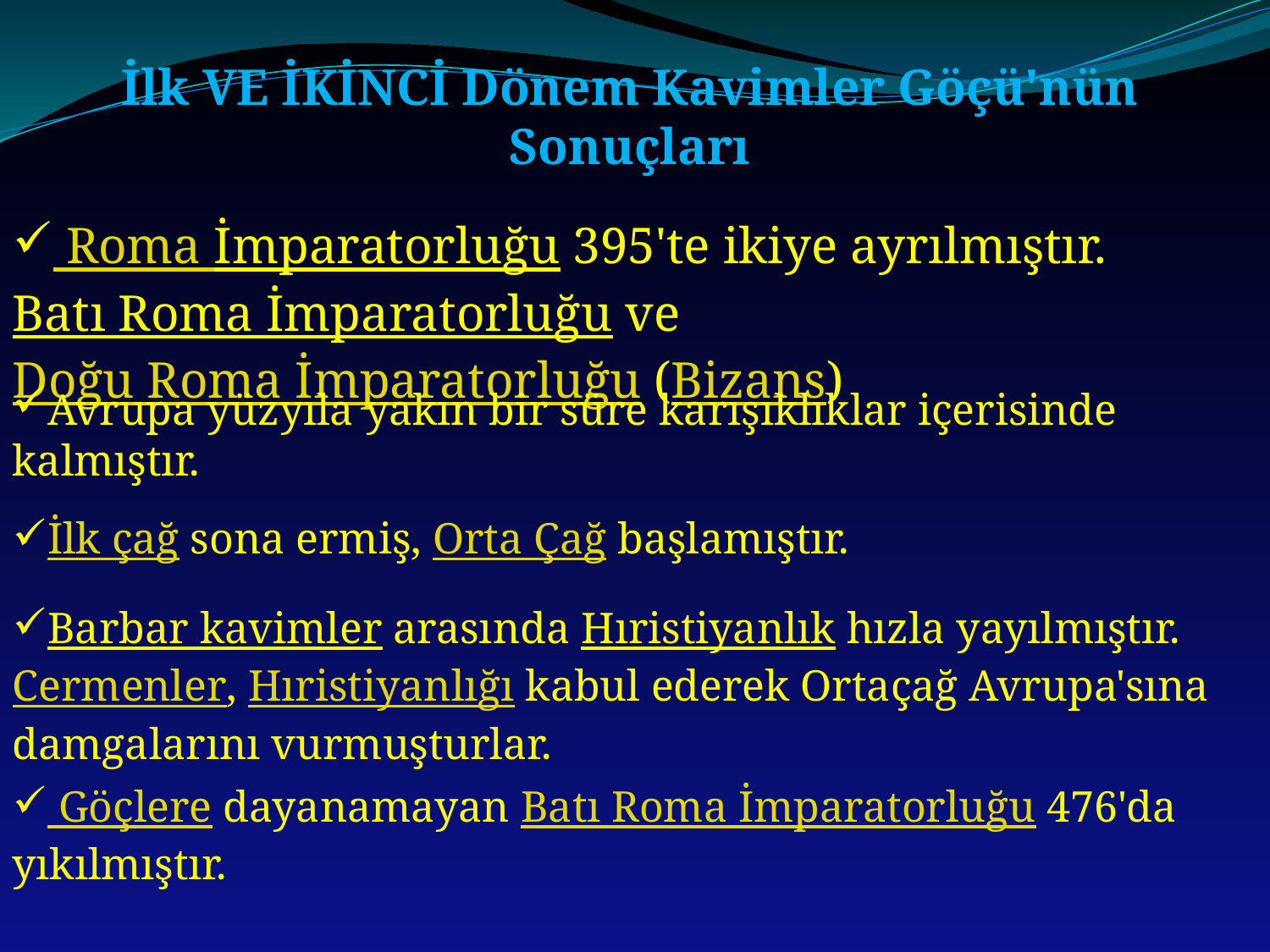

İlk VE İKİNCİ Dönem Kavimler Göçü'nün Sonuçları
 Roma İmparatorluğu 395'te ikiye ayrılmıştır. Batı Roma İmparatorluğu ve Doğu Roma İmparatorluğu (Bizans)
Avrupa yüzyıla yakın bir süre karışıklıklar içerisinde kalmıştır.
İlk çağ sona ermiş, Orta Çağ başlamıştır.
Barbar kavimler arasında Hıristiyanlık hızla yayılmıştır. Cermenler, Hıristiyanlığı kabul ederek Ortaçağ Avrupa'sına damgalarını vurmuşturlar.
 Göçlere dayanamayan Batı Roma İmparatorluğu 476'da yıkılmıştır.